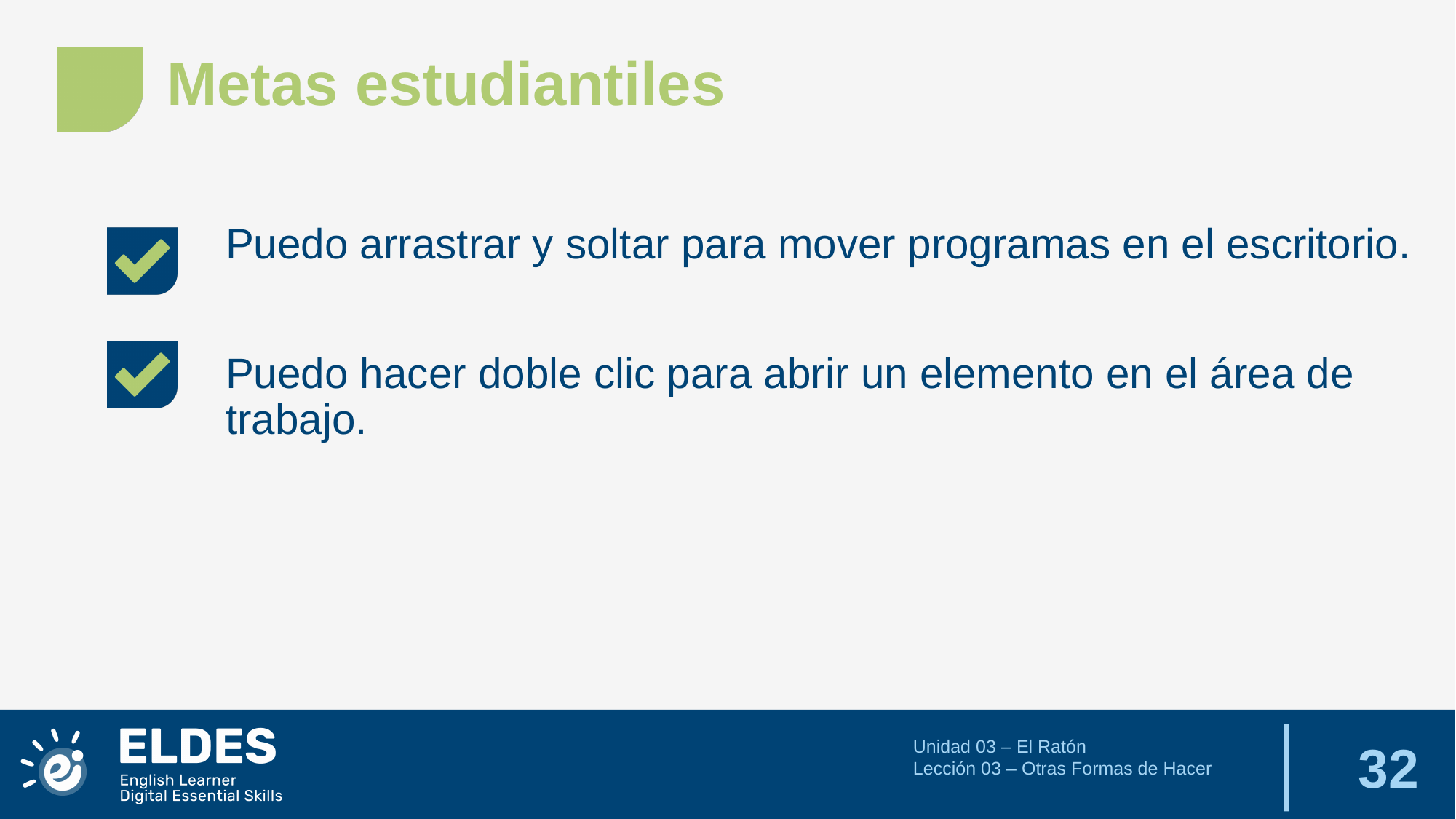

Metas estudiantiles
Puedo arrastrar y soltar para mover programas en el escritorio.
Puedo hacer doble clic para abrir un elemento en el área de trabajo.
32
Unidad 03 – El Ratón
Lección 03 – Otras Formas de Hacer Clic